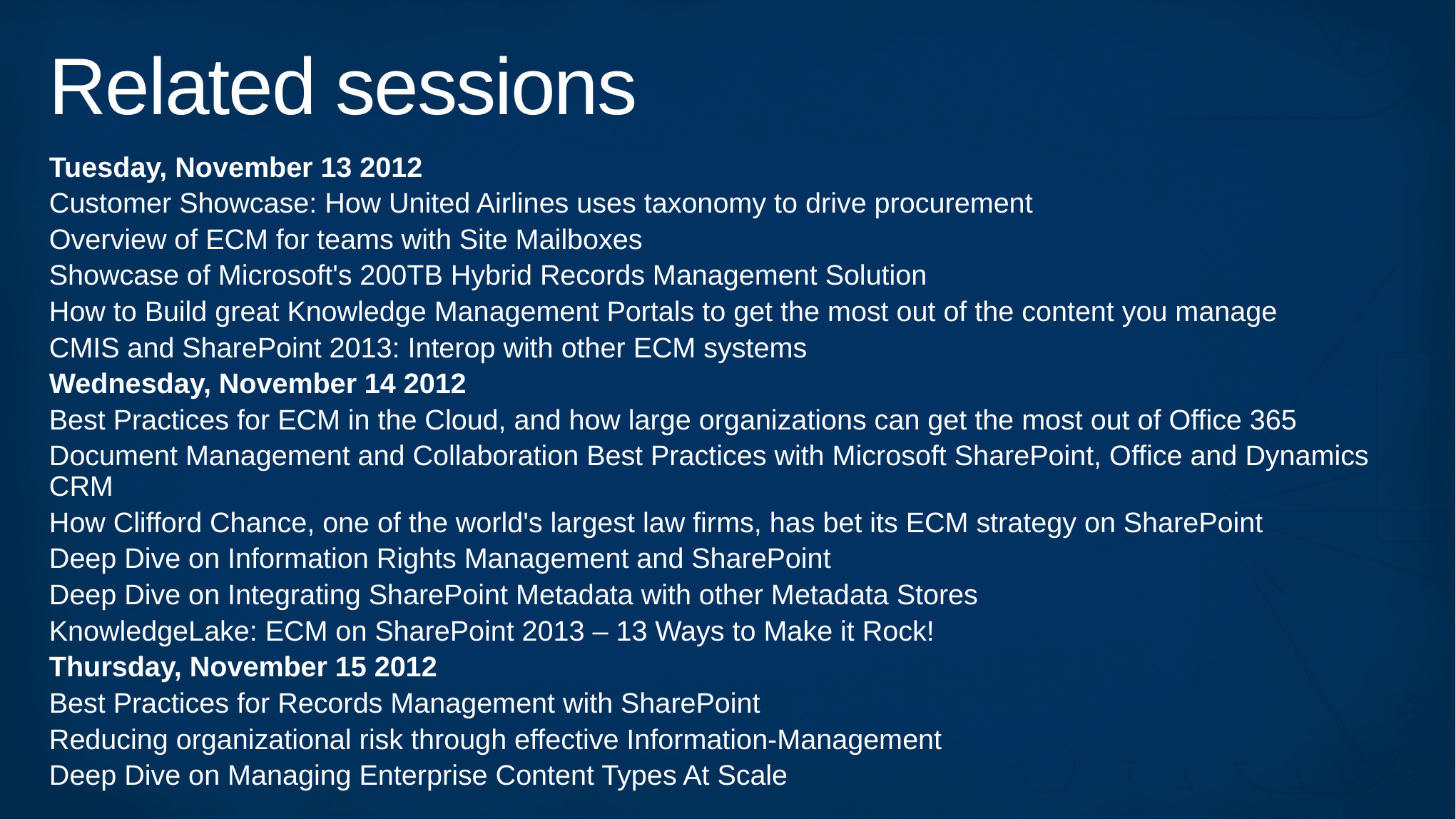

# Related sessions
Tuesday, November 13 2012
Customer Showcase: How United Airlines uses taxonomy to drive procurement
Overview of ECM for teams with Site Mailboxes
Showcase of Microsoft's 200TB Hybrid Records Management Solution
How to Build great Knowledge Management Portals to get the most out of the content you manage
CMIS and SharePoint 2013: Interop with other ECM systems
Wednesday, November 14 2012
Best Practices for ECM in the Cloud, and how large organizations can get the most out of Office 365
Document Management and Collaboration Best Practices with Microsoft SharePoint, Office and Dynamics CRM
How Clifford Chance, one of the world's largest law firms, has bet its ECM strategy on SharePoint
Deep Dive on Information Rights Management and SharePoint
Deep Dive on Integrating SharePoint Metadata with other Metadata Stores
KnowledgeLake: ECM on SharePoint 2013 – 13 Ways to Make it Rock!
Thursday, November 15 2012
Best Practices for Records Management with SharePoint
Reducing organizational risk through effective Information-Management
Deep Dive on Managing Enterprise Content Types At Scale